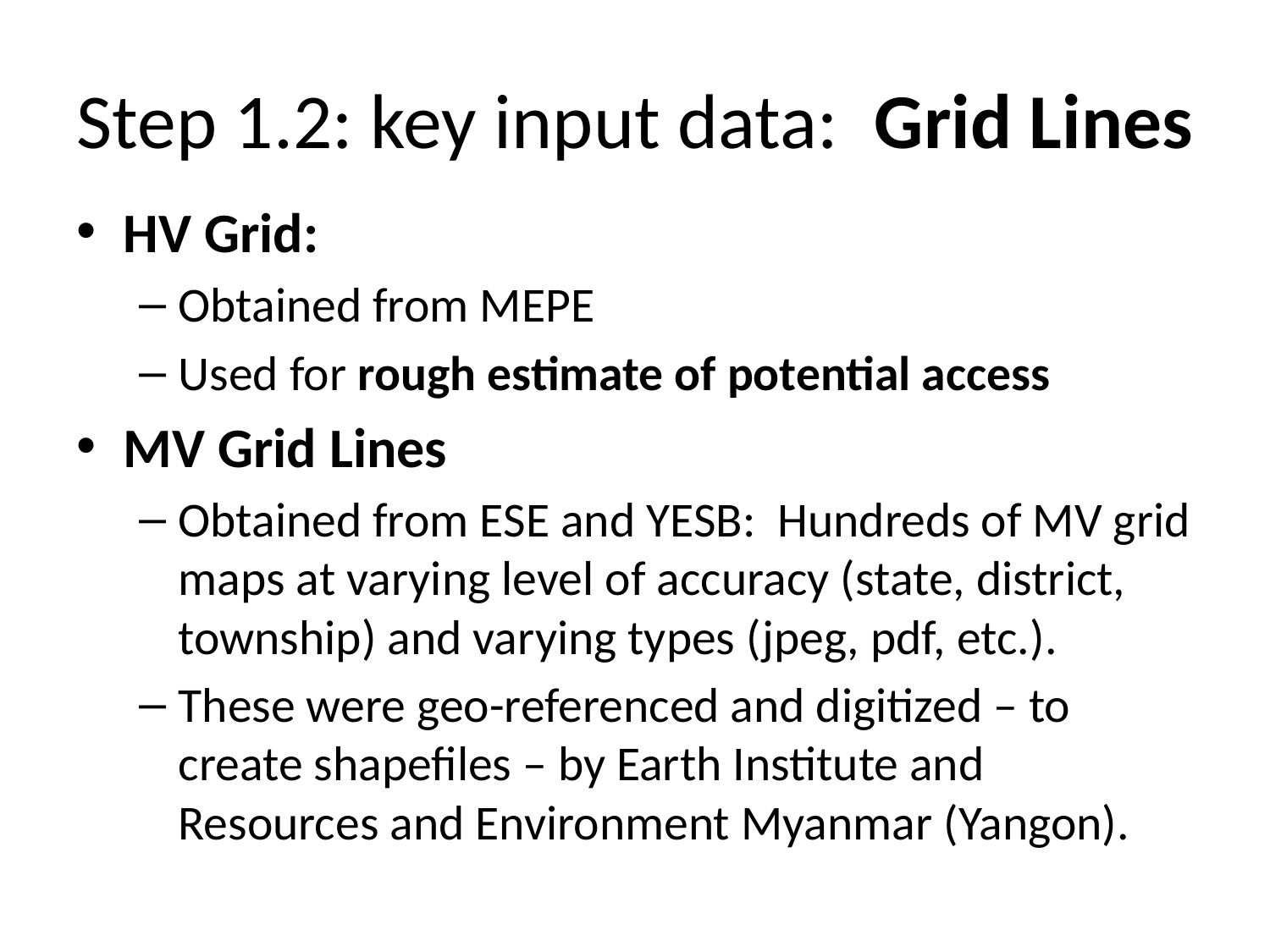

# Step 1.2: key input data:  Grid Lines
HV Grid:
Obtained from MEPE
Used for rough estimate of potential access
MV Grid Lines
Obtained from ESE and YESB:  Hundreds of MV grid maps at varying level of accuracy (state, district, township) and varying types (jpeg, pdf, etc.).
These were geo-referenced and digitized – to create shapefiles – by Earth Institute and Resources and Environment Myanmar (Yangon).